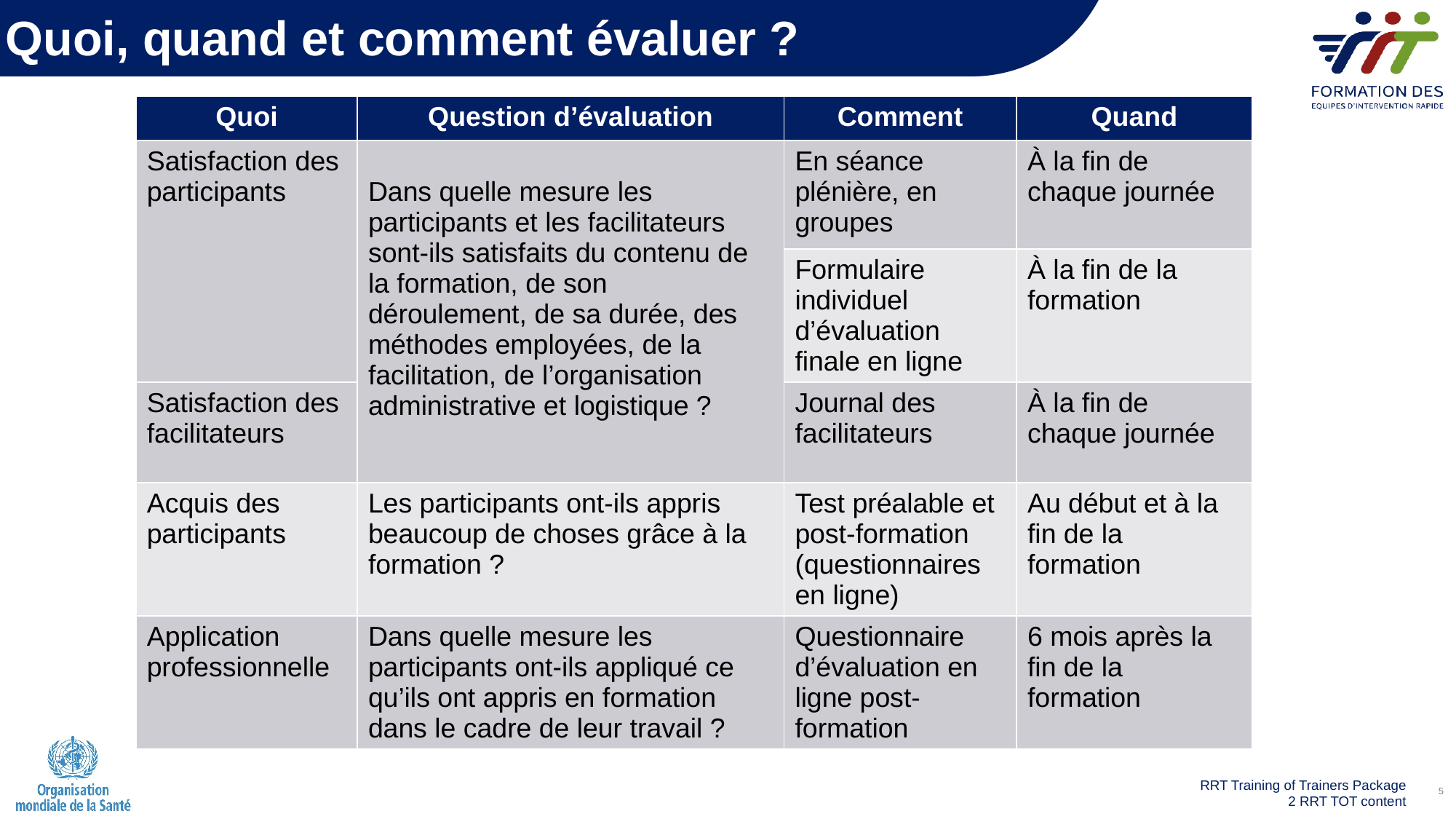

Quoi, quand et comment évaluer ?
| Quoi | Question d’évaluation | Comment | Quand |
| --- | --- | --- | --- |
| Satisfaction des participants | Dans quelle mesure les participants et les facilitateurs sont-ils satisfaits du contenu de la formation, de son déroulement, de sa durée, des méthodes employées, de la facilitation, de l’organisation administrative et logistique ? | En séance plénière, en groupes | À la fin de chaque journée |
|  |  | Formulaire individuel d’évaluation finale en ligne | À la fin de la formation |
| Satisfaction des facilitateurs |  | Journal des facilitateurs | À la fin de chaque journée |
| Acquis des participants | Les participants ont-ils appris beaucoup de choses grâce à la formation ? | Test préalable et post-formation (questionnaires en ligne) | Au début et à la fin de la formation |
| Application professionnelle | Dans quelle mesure les participants ont-ils appliqué ce qu’ils ont appris en formation dans le cadre de leur travail ? | Questionnaire d’évaluation en ligne post-formation | 6 mois après la fin de la formation |